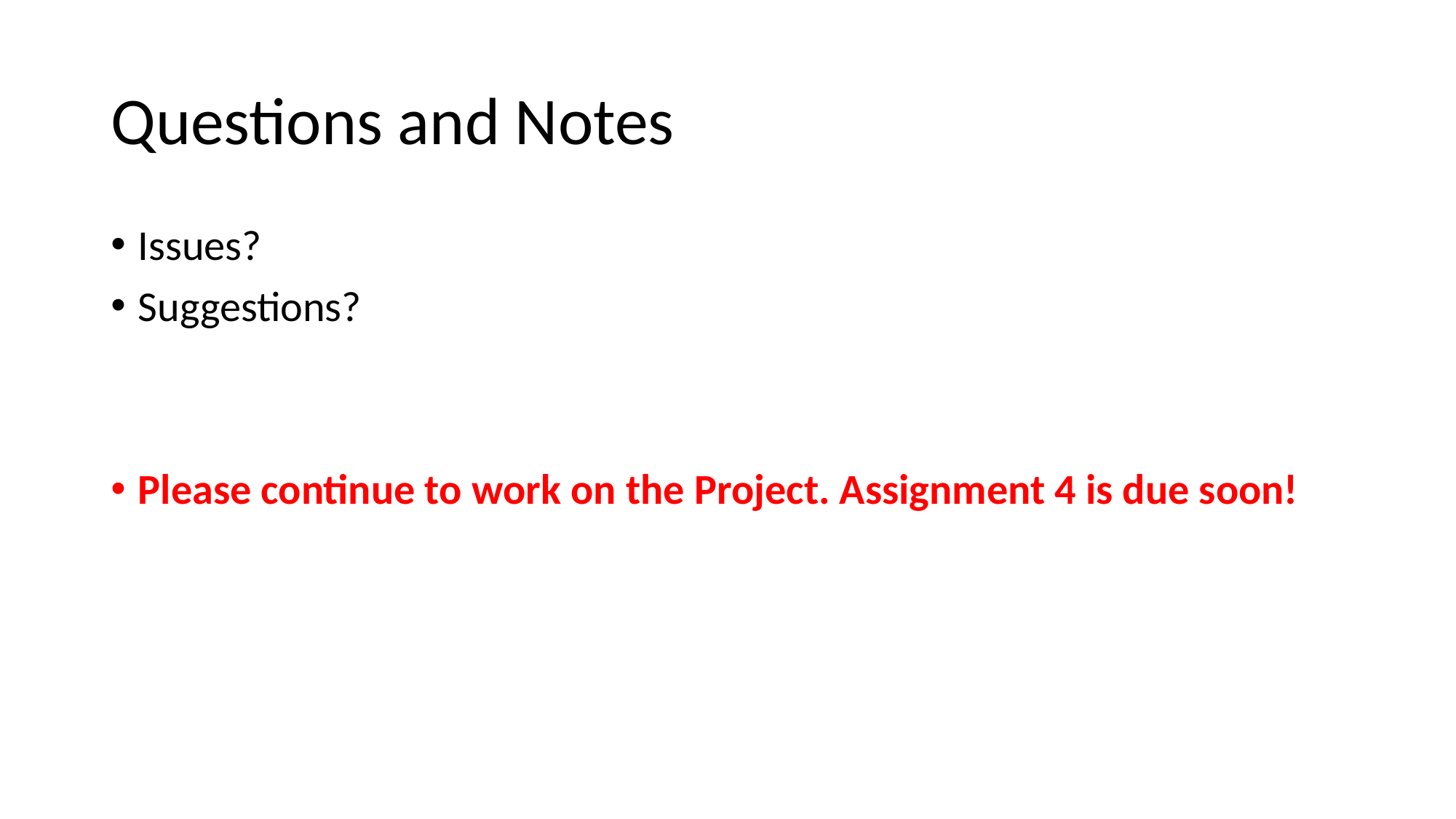

# Questions and Notes
Issues?
Suggestions?

Please continue to work on the Project. Assignment 4 is due soon!